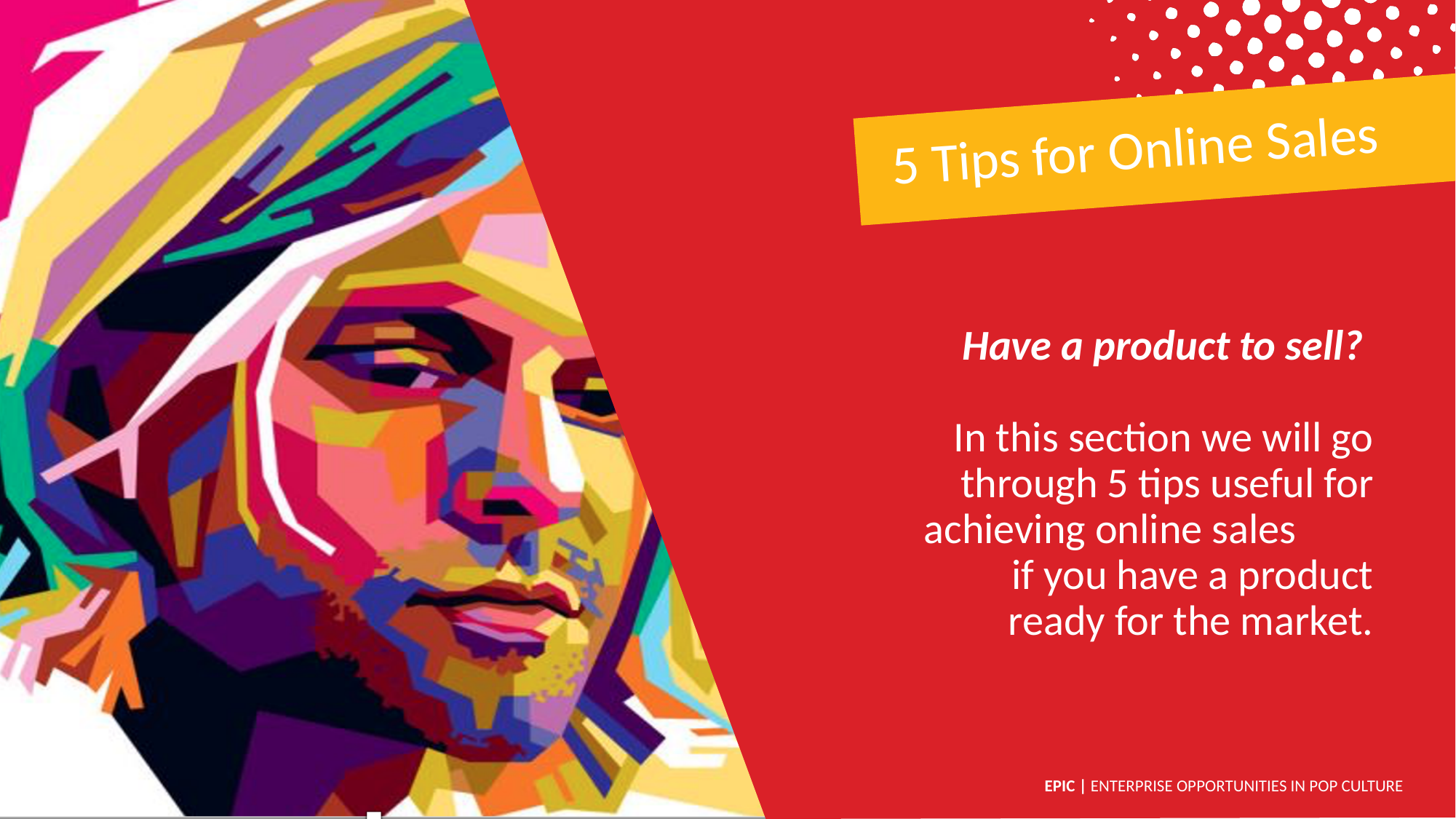

5 Tips for Online Sales

Have a product to sell?

In this section we will go through 5 tips useful for achieving online sales            if you have a product ready for the market.